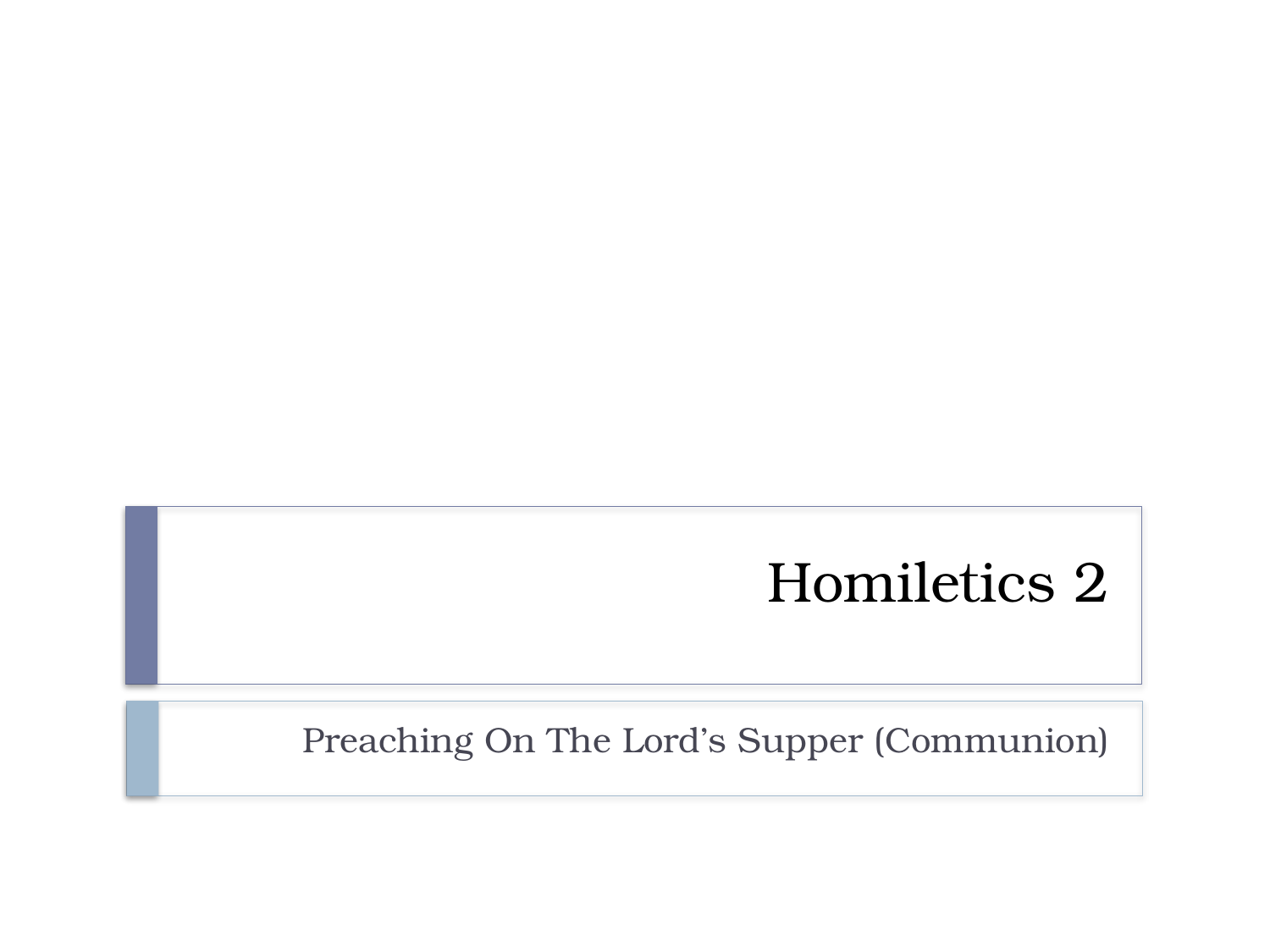

# Homiletics 2
Preaching On The Lord’s Supper (Communion)